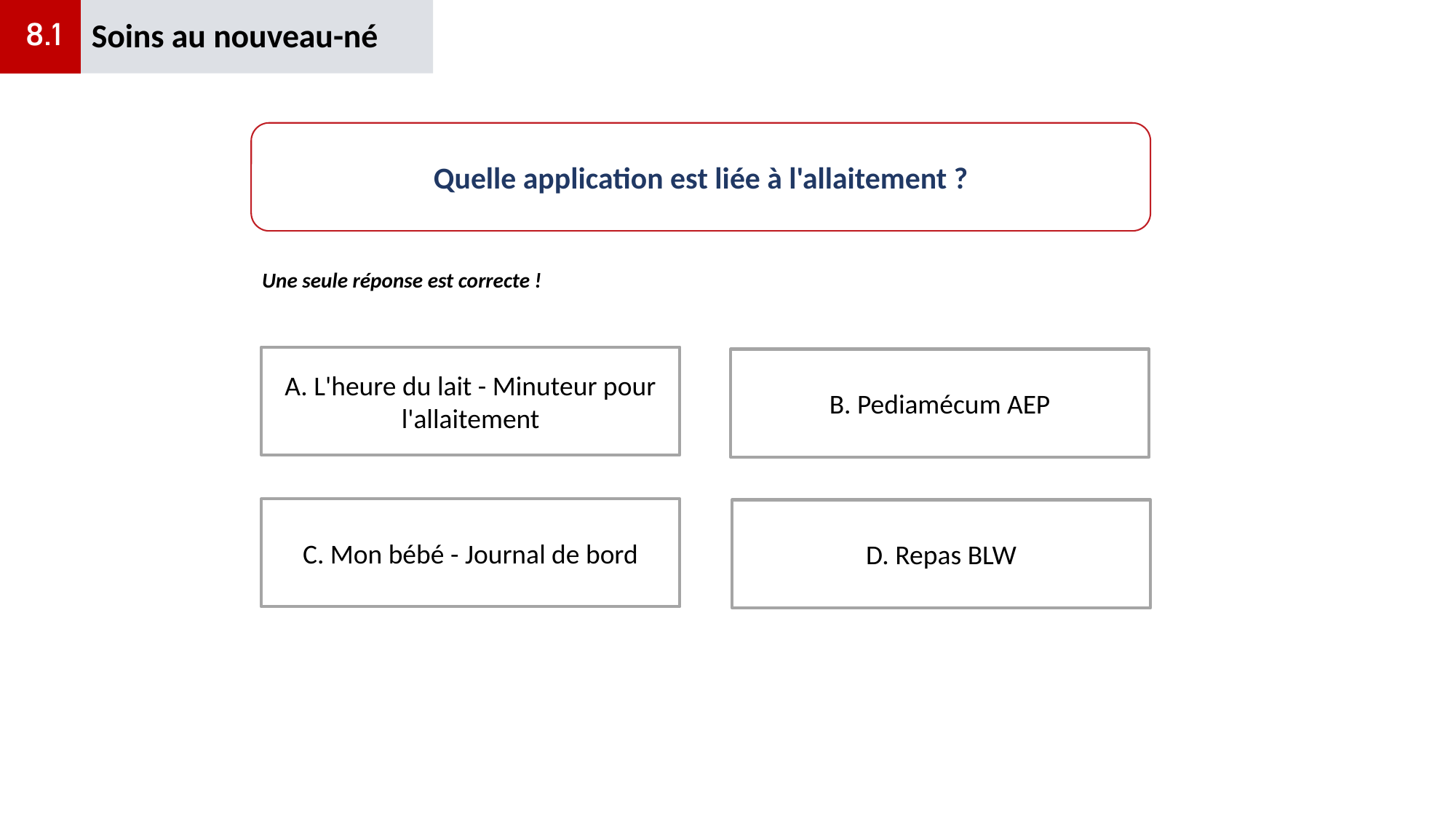

Soins au nouveau-né
8.1
6
Quelle application est liée à l'allaitement ?
Une seule réponse est correcte !
A. L'heure du lait - Minuteur pour l'allaitement
B. Pediamécum AEP
C. Mon bébé - Journal de bord
D. Repas BLW